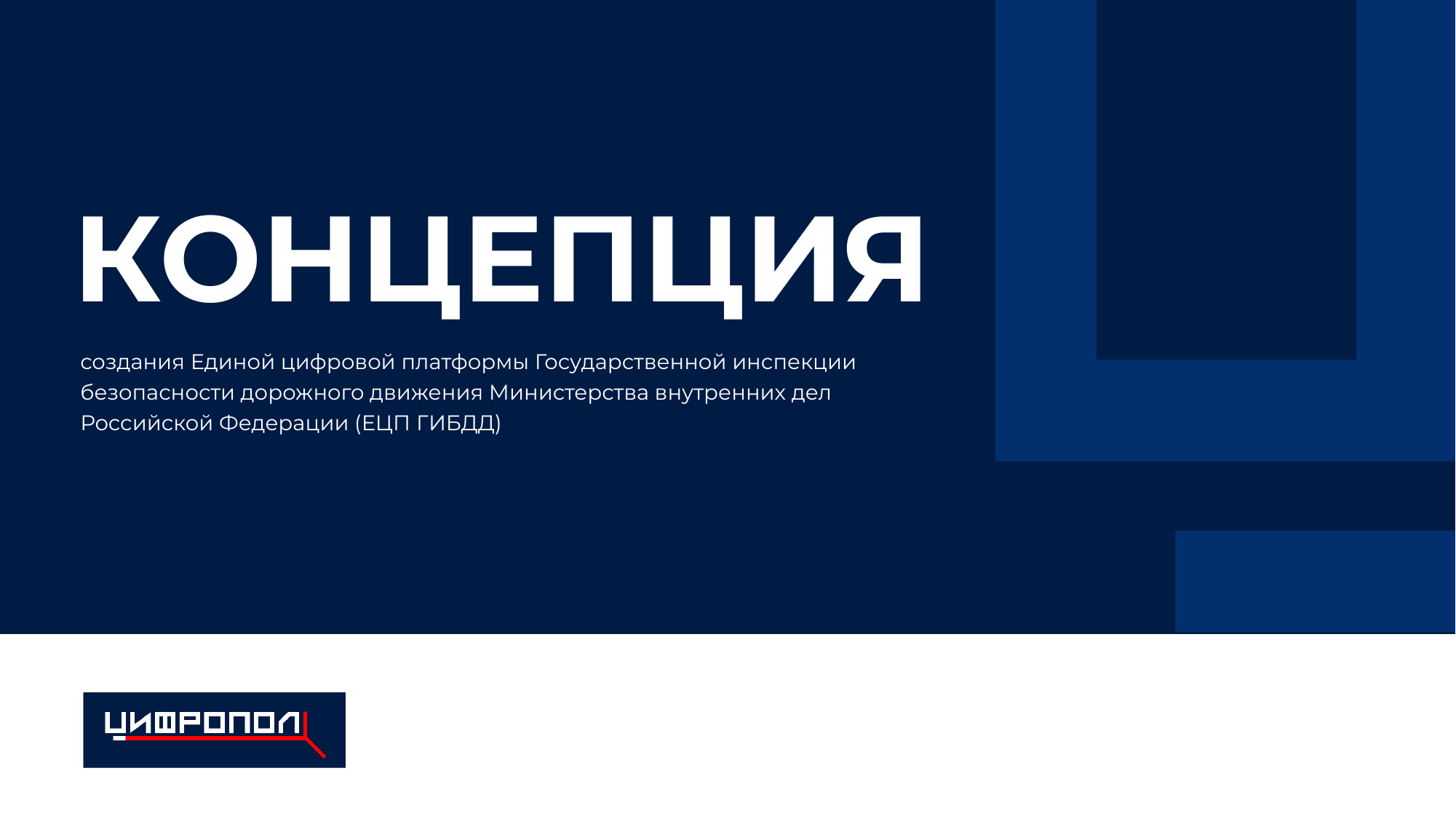

# КОНЦЕПЦИЯ
создания Единой цифровой платформы Государственной инспекции безопасности дорожного движения Министерства внутренних дел Российской Федерации (ЕЦП ГИБДД)